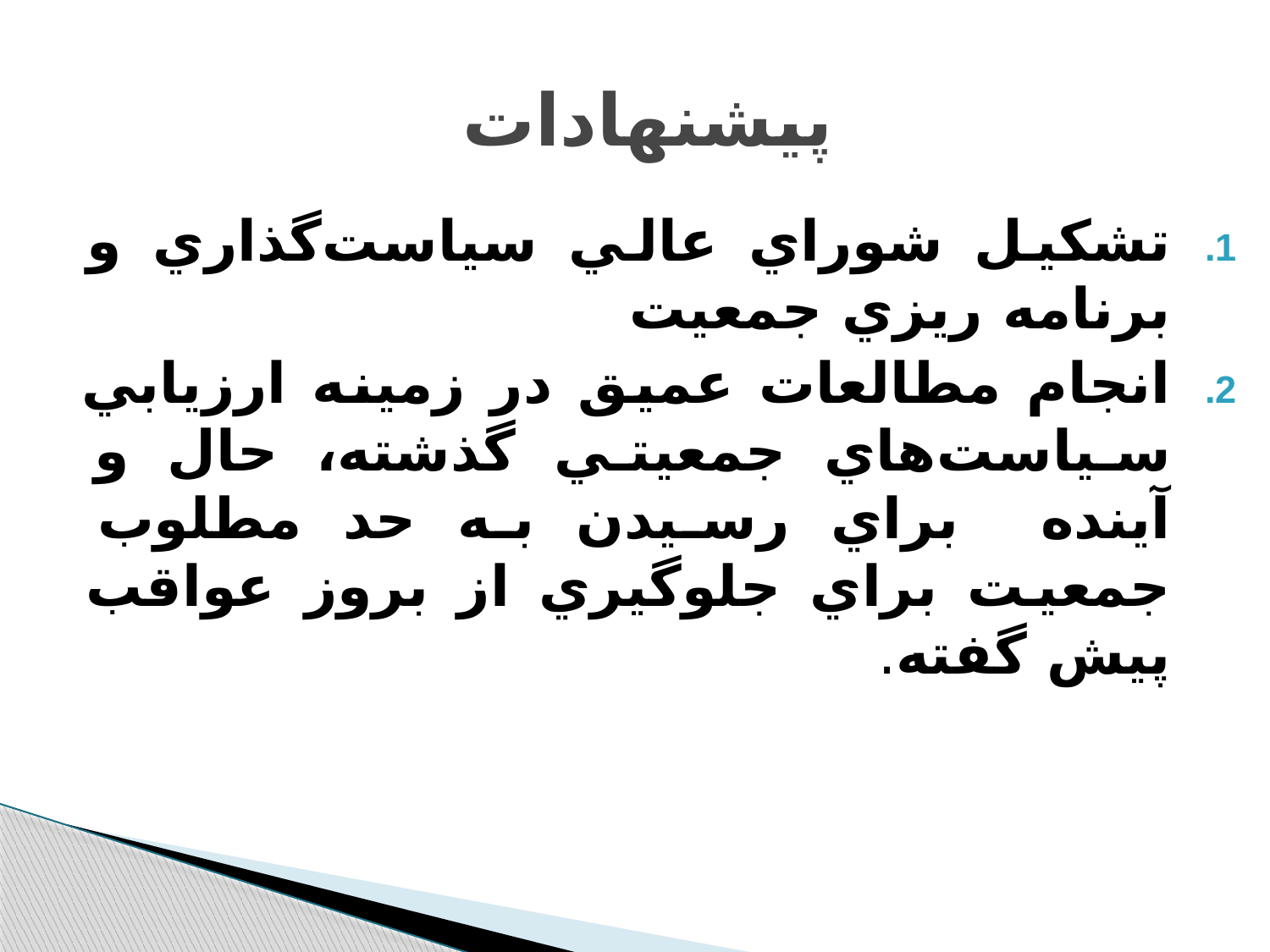

# پيشنهادات
تشكيل شوراي عالي سياست‌گذاري و برنامه ريزي جمعيت
انجام مطالعات عميق در زمينه ارزيابي سياست‌هاي جمعيتي گذشته، حال و آينده  براي رسيدن به حد مطلوب جمعيت براي جلوگيري از بروز عواقب پيش گفته.